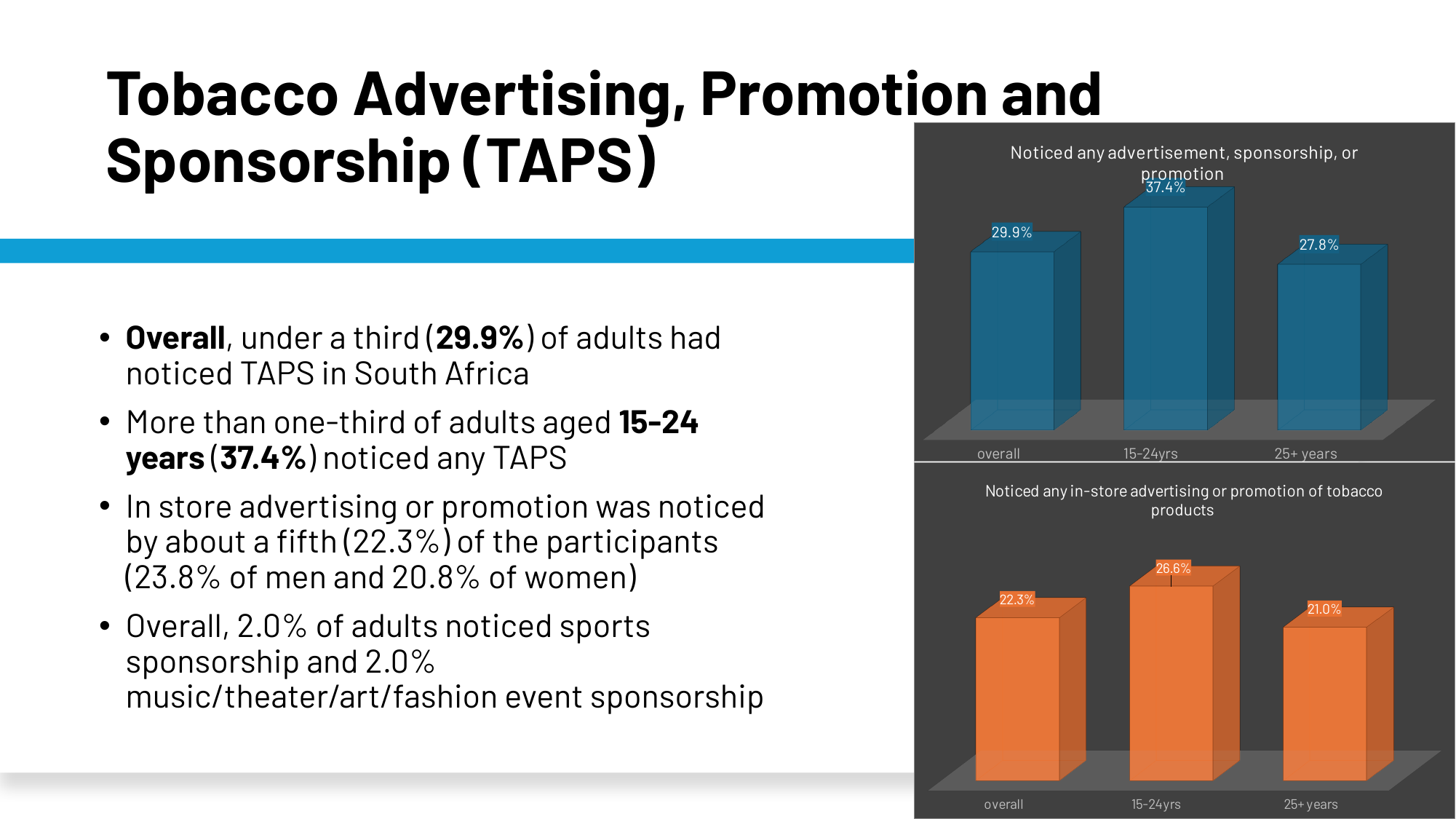

# Tobacco Advertising, Promotion and Sponsorship (TAPS)

[unsupported chart]

Overall, under a third (29.9%) of adults had noticed TAPS in South Africa
More than one-third of adults aged 15-24 years (37.4%) noticed any TAPS
In store advertising or promotion was noticed by about a fifth (22.3%) of the participants (23.8% of men and 20.8% of women)
Overall, 2.0% of adults noticed sports sponsorship and 2.0% music/theater/art/fashion event sponsorship

[unsupported chart]